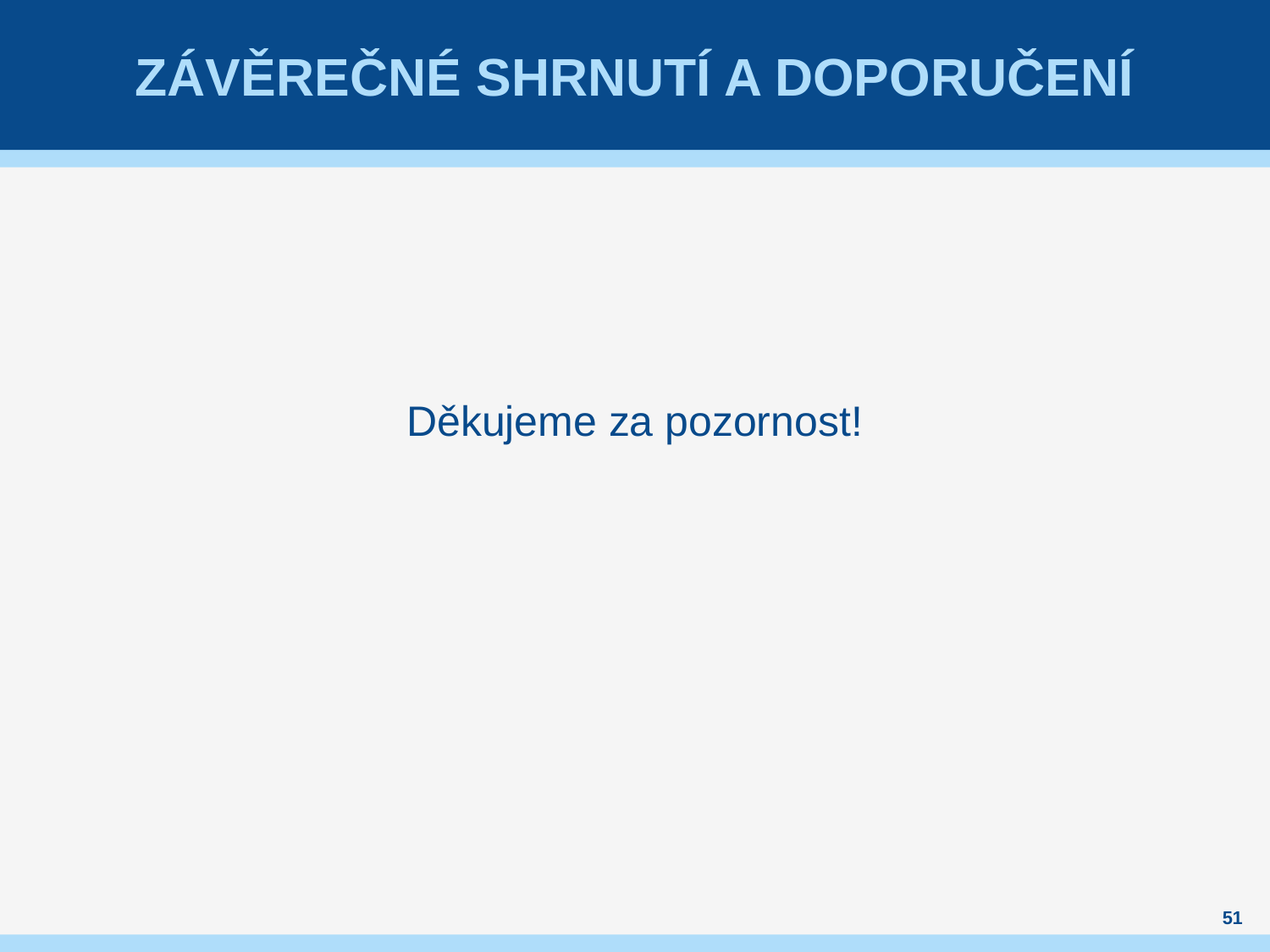

# Závěrečné shrnutí a doporučení

Děkujeme za pozornost!

51